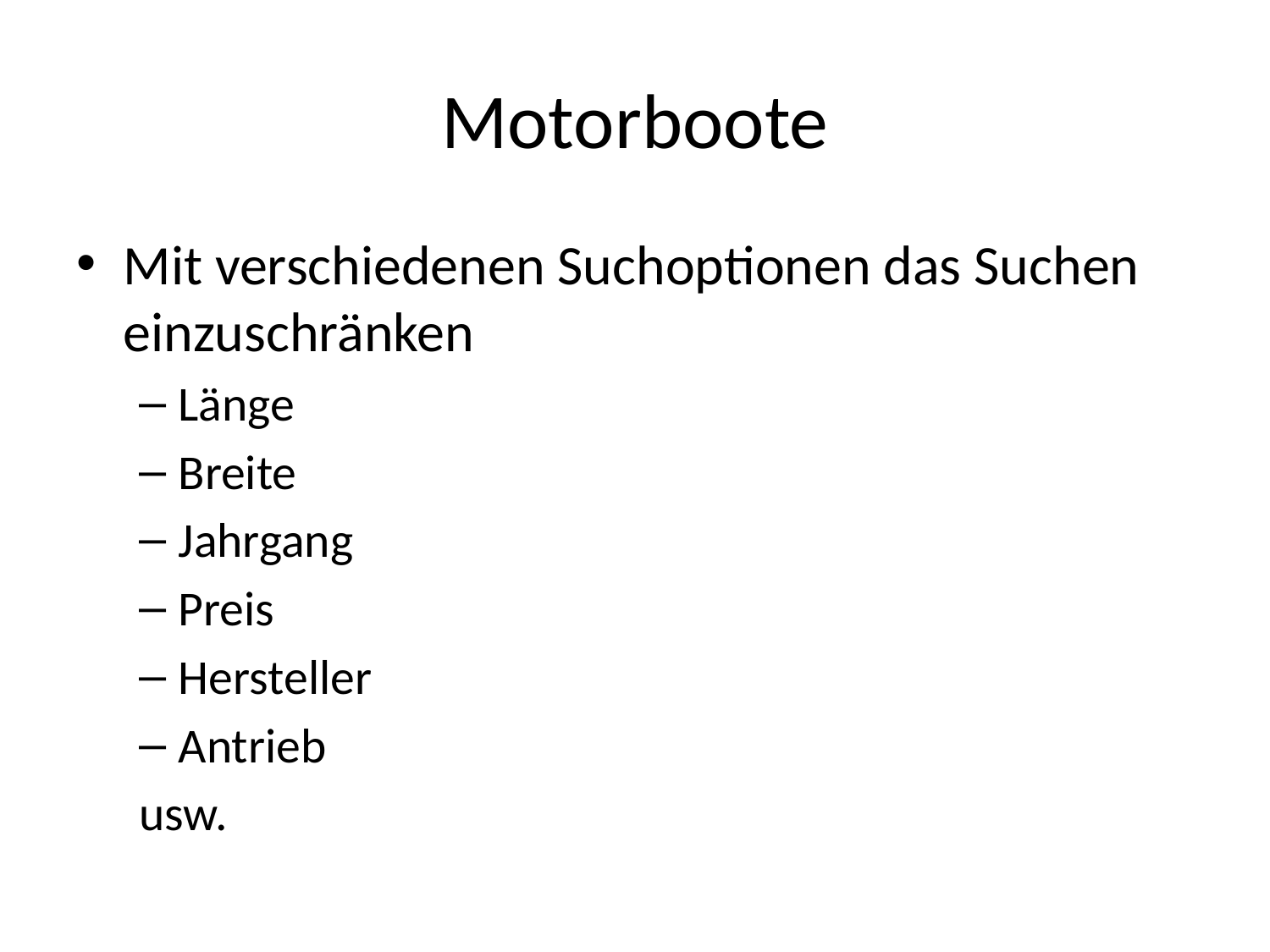

# Motorboote
Mit verschiedenen Suchoptionen das Suchen einzuschränken
Länge
Breite
Jahrgang
Preis
Hersteller
Antrieb
usw.